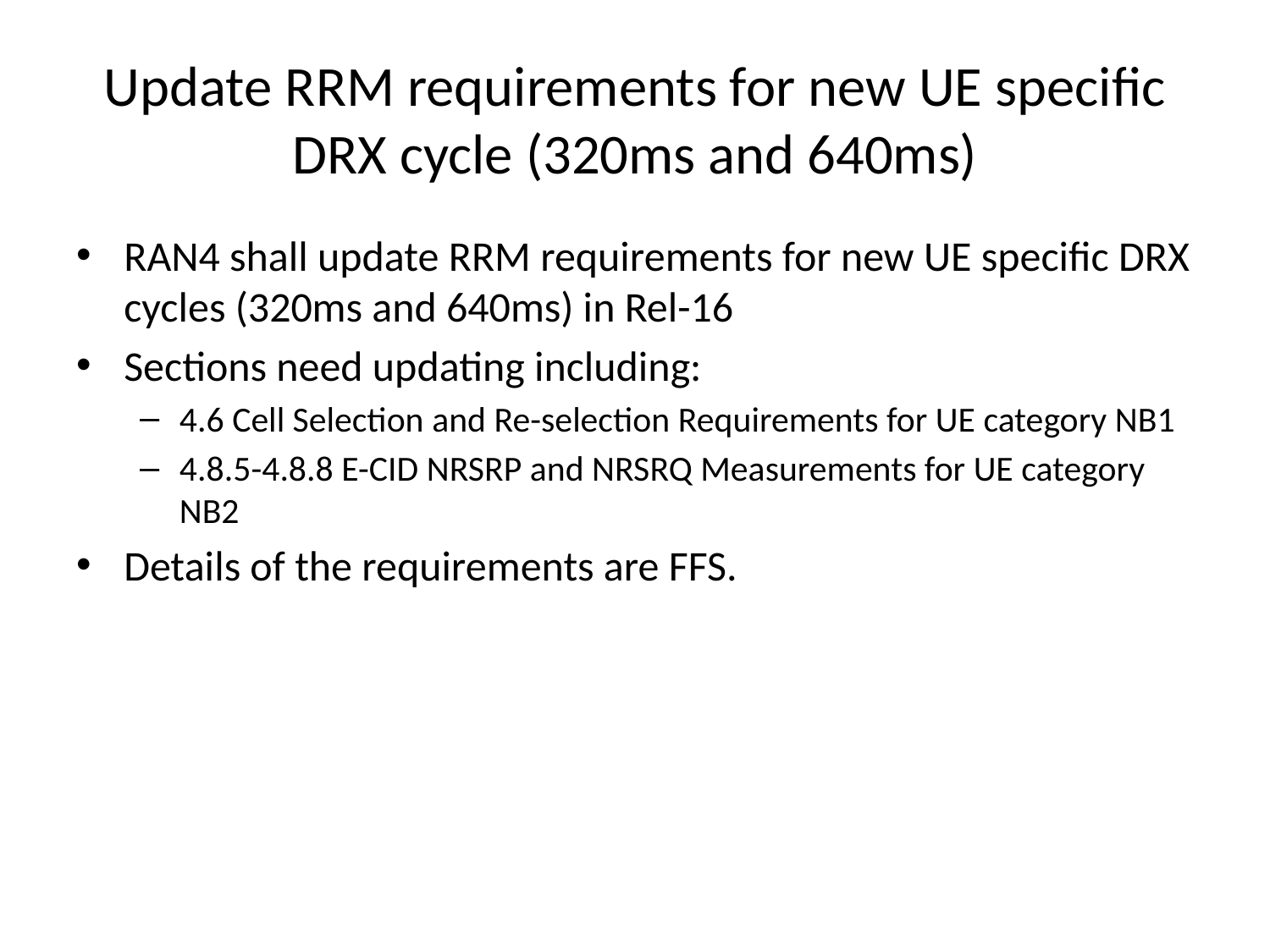

# Update RRM requirements for new UE specific DRX cycle (320ms and 640ms)
RAN4 shall update RRM requirements for new UE specific DRX cycles (320ms and 640ms) in Rel-16
Sections need updating including:
4.6 Cell Selection and Re-selection Requirements for UE category NB1
4.8.5-4.8.8 E-CID NRSRP and NRSRQ Measurements for UE category NB2
Details of the requirements are FFS.